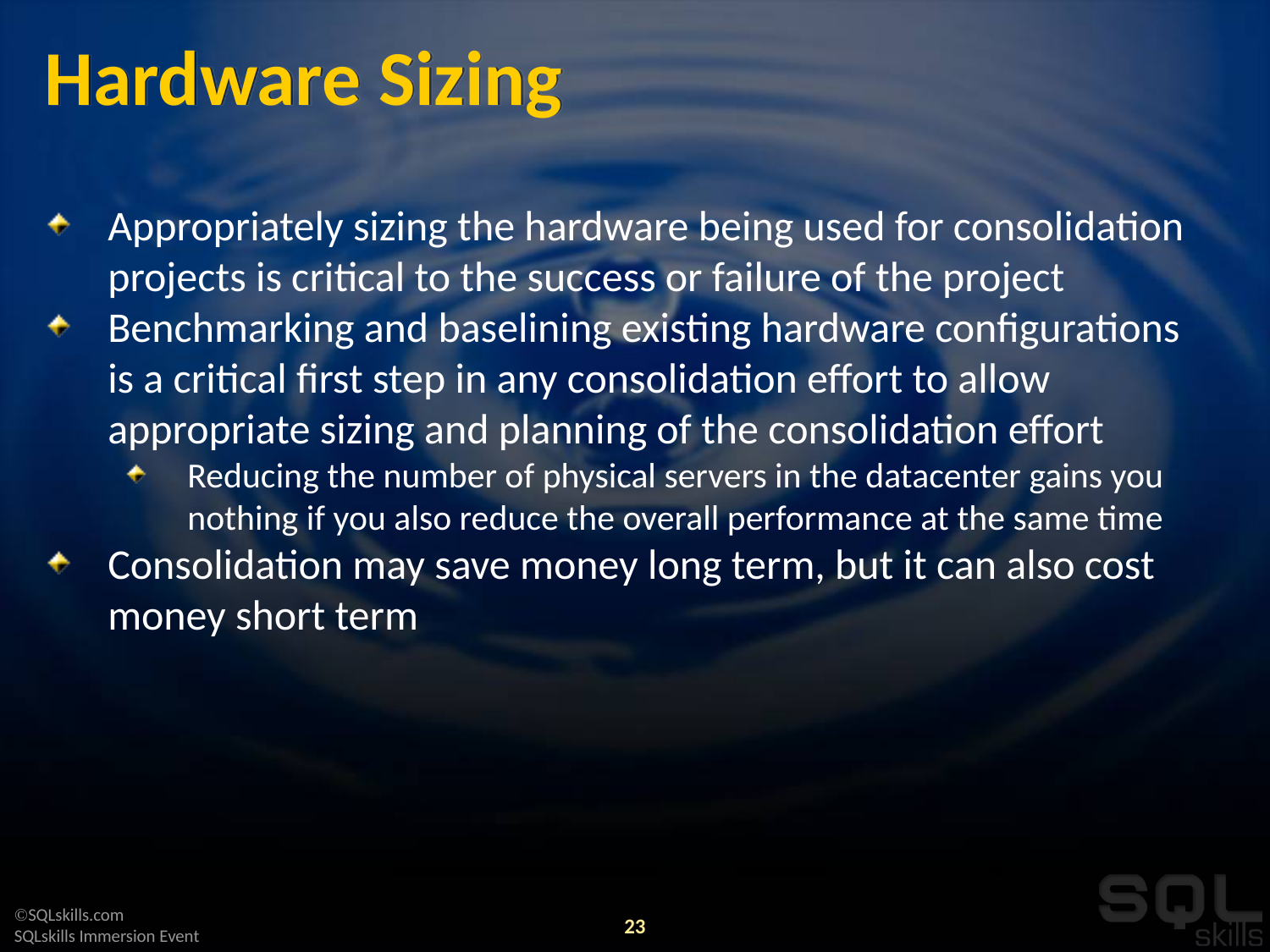

# Hardware Sizing
Appropriately sizing the hardware being used for consolidation projects is critical to the success or failure of the project
Benchmarking and baselining existing hardware configurations is a critical first step in any consolidation effort to allow appropriate sizing and planning of the consolidation effort
Reducing the number of physical servers in the datacenter gains you nothing if you also reduce the overall performance at the same time
Consolidation may save money long term, but it can also cost money short term
23